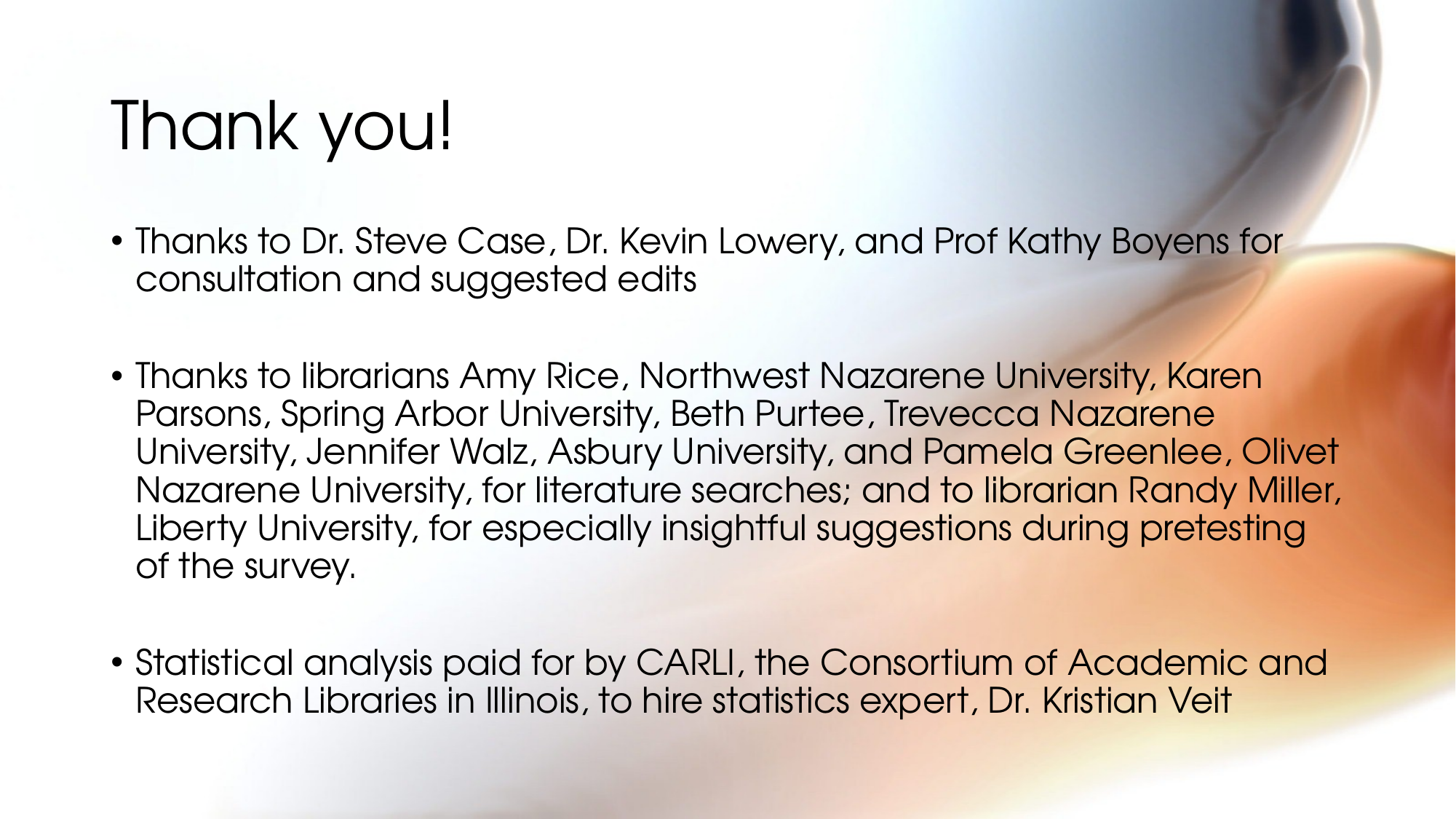

# Thank you!
Thanks to Dr. Steve Case, Dr. Kevin Lowery, and Prof Kathy Boyens for consultation and suggested edits

Thanks to librarians Amy Rice, Northwest Nazarene University, Karen Parsons, Spring Arbor University, Beth Purtee, Trevecca Nazarene University, Jennifer Walz, Asbury University, and Pamela Greenlee, Olivet Nazarene University, for literature searches; and to librarian Randy Miller, Liberty University, for especially insightful suggestions during pretesting of the survey.

Statistical analysis paid for by CARLI, the Consortium of Academic and Research Libraries in Illinois, to hire statistics expert, Dr. Kristian Veit